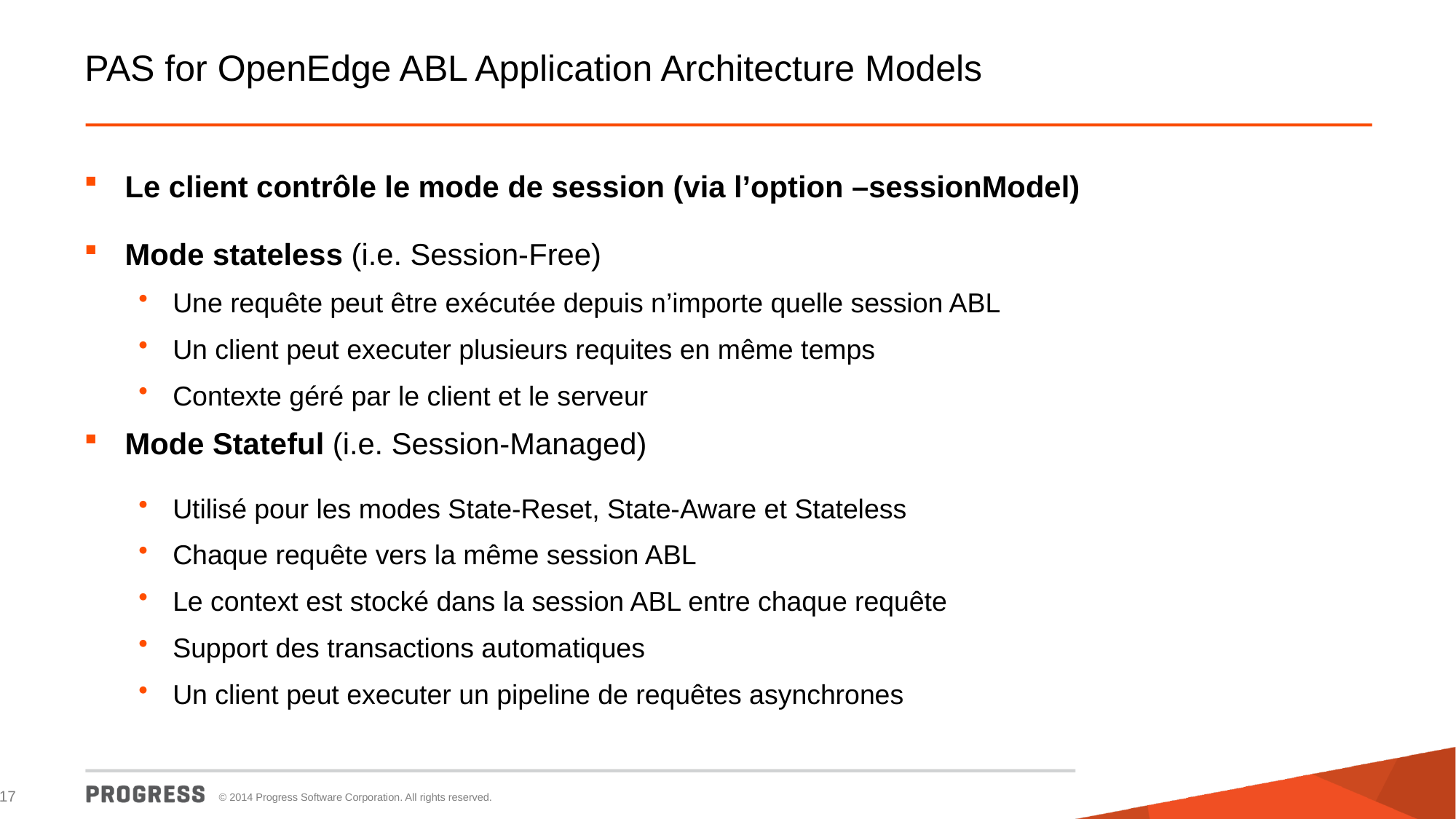

# PAS for OpenEdge ABL Application Architecture Models
Le client contrôle le mode de session (via l’option –sessionModel)
Mode stateless (i.e. Session-Free)
Une requête peut être exécutée depuis n’importe quelle session ABL
Un client peut executer plusieurs requites en même temps
Contexte géré par le client et le serveur
Mode Stateful (i.e. Session-Managed)
Utilisé pour les modes State-Reset, State-Aware et Stateless
Chaque requête vers la même session ABL
Le context est stocké dans la session ABL entre chaque requête
Support des transactions automatiques
Un client peut executer un pipeline de requêtes asynchrones